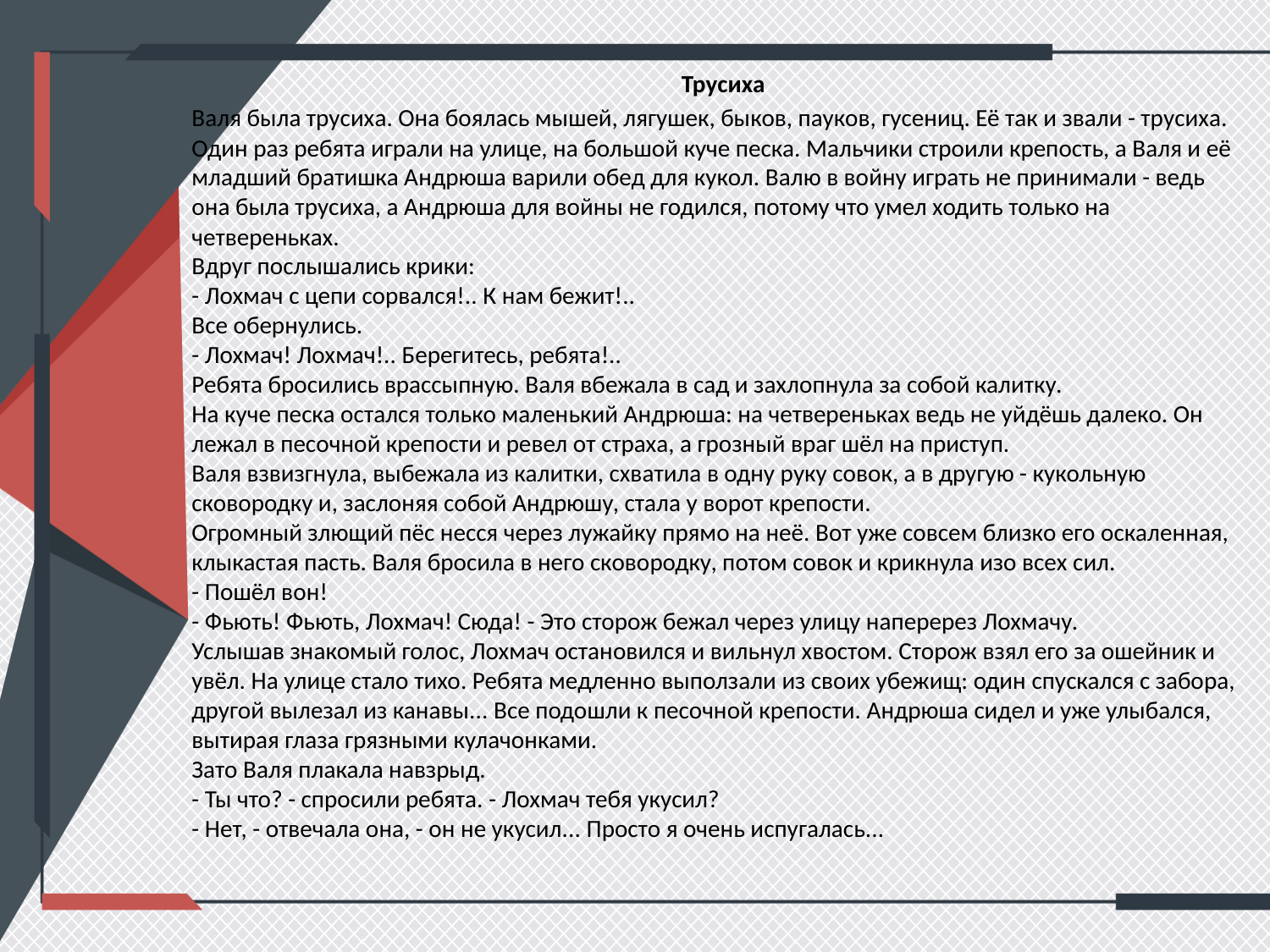

Трусиха
Валя была трусиха. Она боялась мышей, лягушек, быков, пауков, гусениц. Её так и звали - трусиха.
Один раз ребята играли на улице, на большой куче песка. Мальчики строили крепость, а Валя и её младший братишка Андрюша варили обед для кукол. Валю в войну играть не принимали - ведь она была трусиха, а Андрюша для войны не годился, потому что умел ходить только на четвереньках.
Вдруг послышались крики:
- Лохмач с цепи сорвался!.. К нам бежит!..
Все обернулись.
- Лохмач! Лохмач!.. Берегитесь, ребята!..
Ребята бросились врассыпную. Валя вбежала в сад и захлопнула за собой калитку.
На куче песка остался только маленький Андрюша: на четвереньках ведь не уйдёшь далеко. Он лежал в песочной крепости и ревел от страха, а грозный враг шёл на приступ.
Валя взвизгнула, выбежала из калитки, схватила в одну руку совок, а в другую - кукольную сковородку и, заслоняя собой Андрюшу, стала у ворот крепости.
Огромный злющий пёс несся через лужайку прямо на неё. Вот уже совсем близко его оскаленная, клыкастая пасть. Валя бросила в него сковородку, потом совок и крикнула изо всех сил.
- Пошёл вон!
- Фьють! Фьють, Лохмач! Сюда! - Это сторож бежал через улицу наперерез Лохмачу.
Услышав знакомый голос, Лохмач остановился и вильнул хвостом. Сторож взял его за ошейник и увёл. На улице стало тихо. Ребята медленно выползали из своих убежищ: один спускался с забора, другой вылезал из канавы... Все подошли к песочной крепости. Андрюша сидел и уже улыбался, вытирая глаза грязными кулачонками.
Зато Валя плакала навзрыд.
- Ты что? - спросили ребята. - Лохмач тебя укусил?
- Нет, - отвечала она, - он не укусил... Просто я очень испугалась...